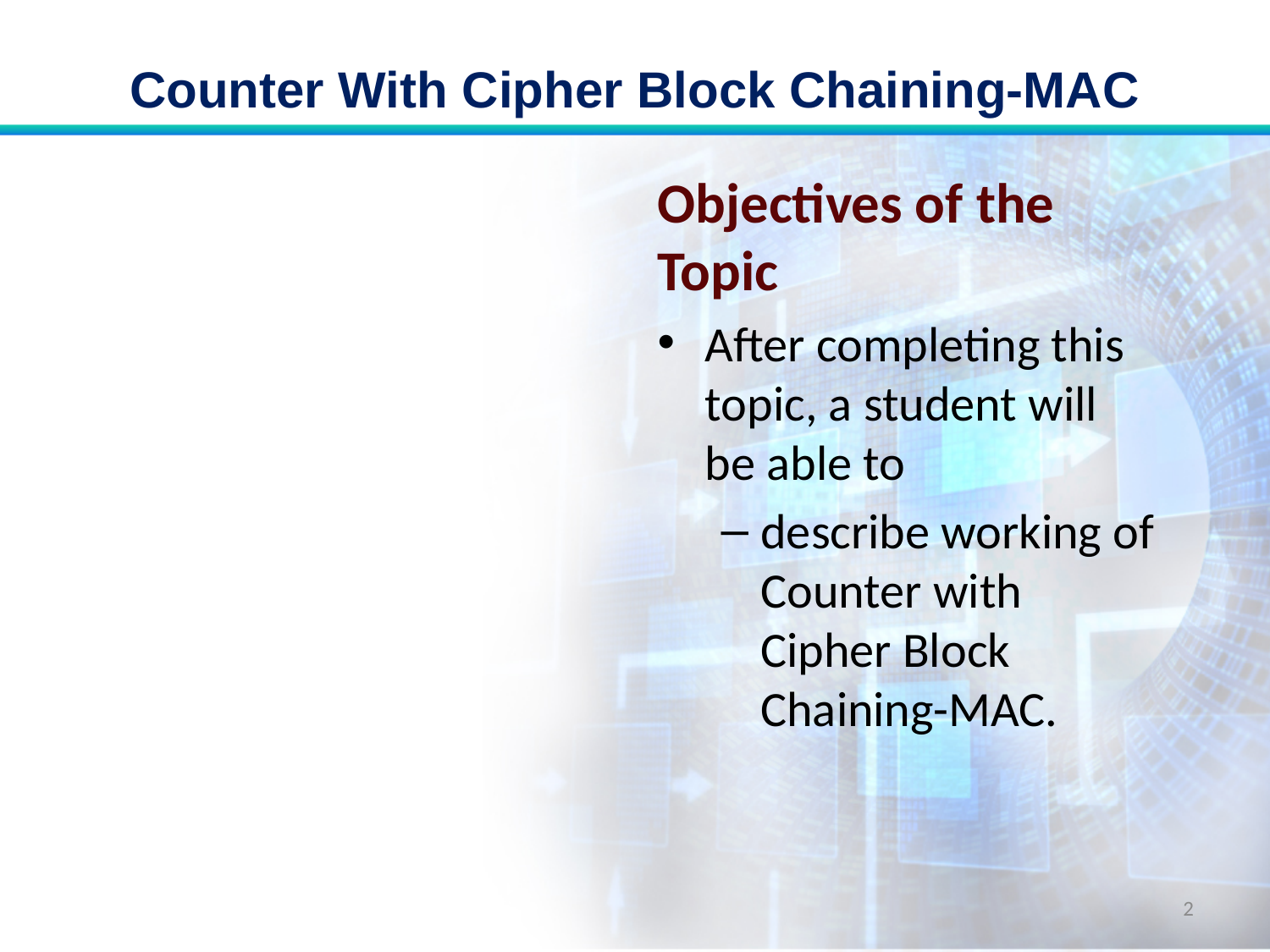

# Counter With Cipher Block Chaining-MAC
Objectives of the Topic
After completing this topic, a student will be able to
describe working of Counter with Cipher Block Chaining-MAC.
2